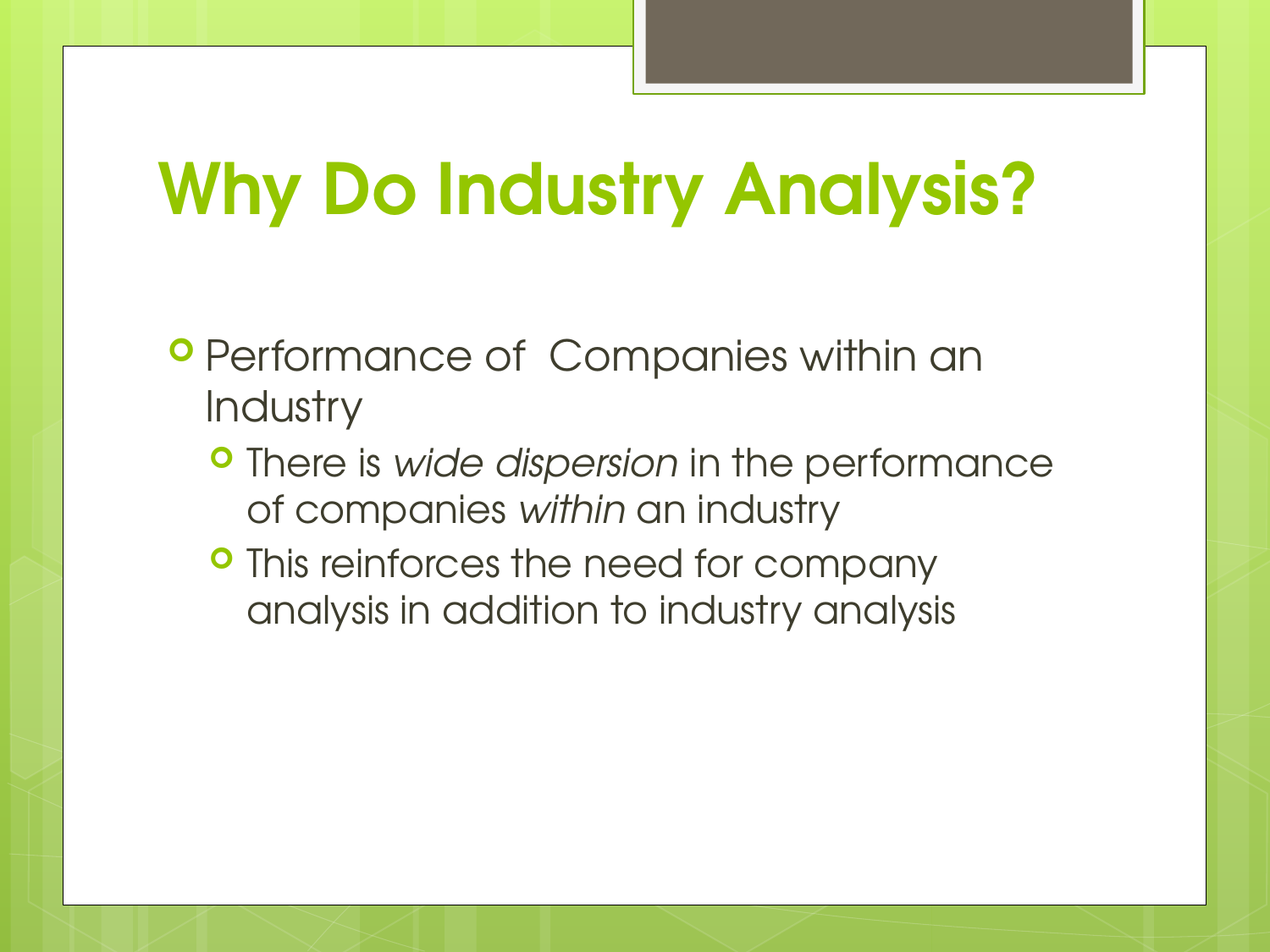

# Why Do Industry Analysis?
Performance of  Companies within an Industry
There is wide dispersion in the performance of companies within an industry
This reinforces the need for company analysis in addition to industry analysis